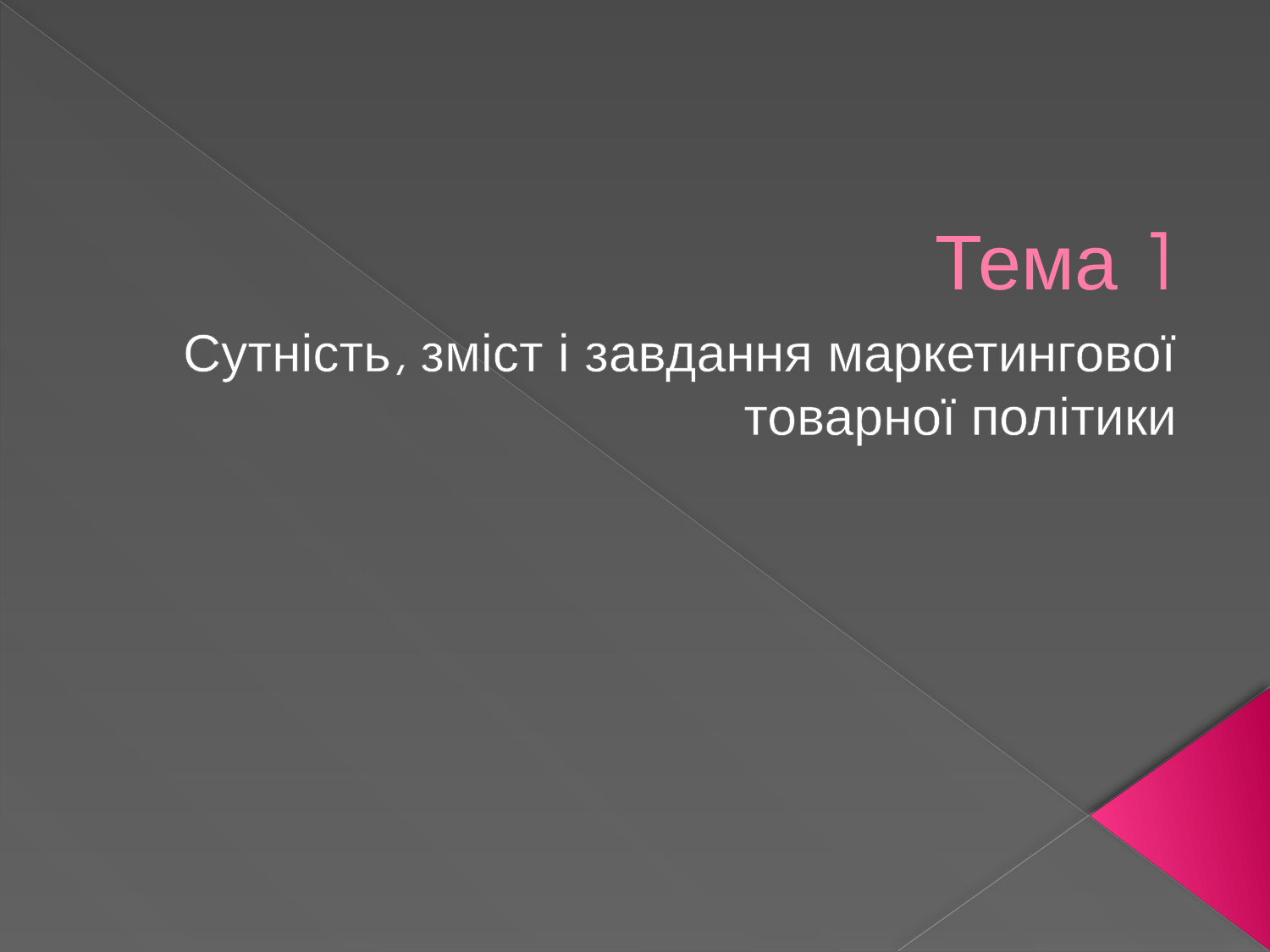

# Тема 1
Сутність, зміст і завдання маркетингової товарної політики